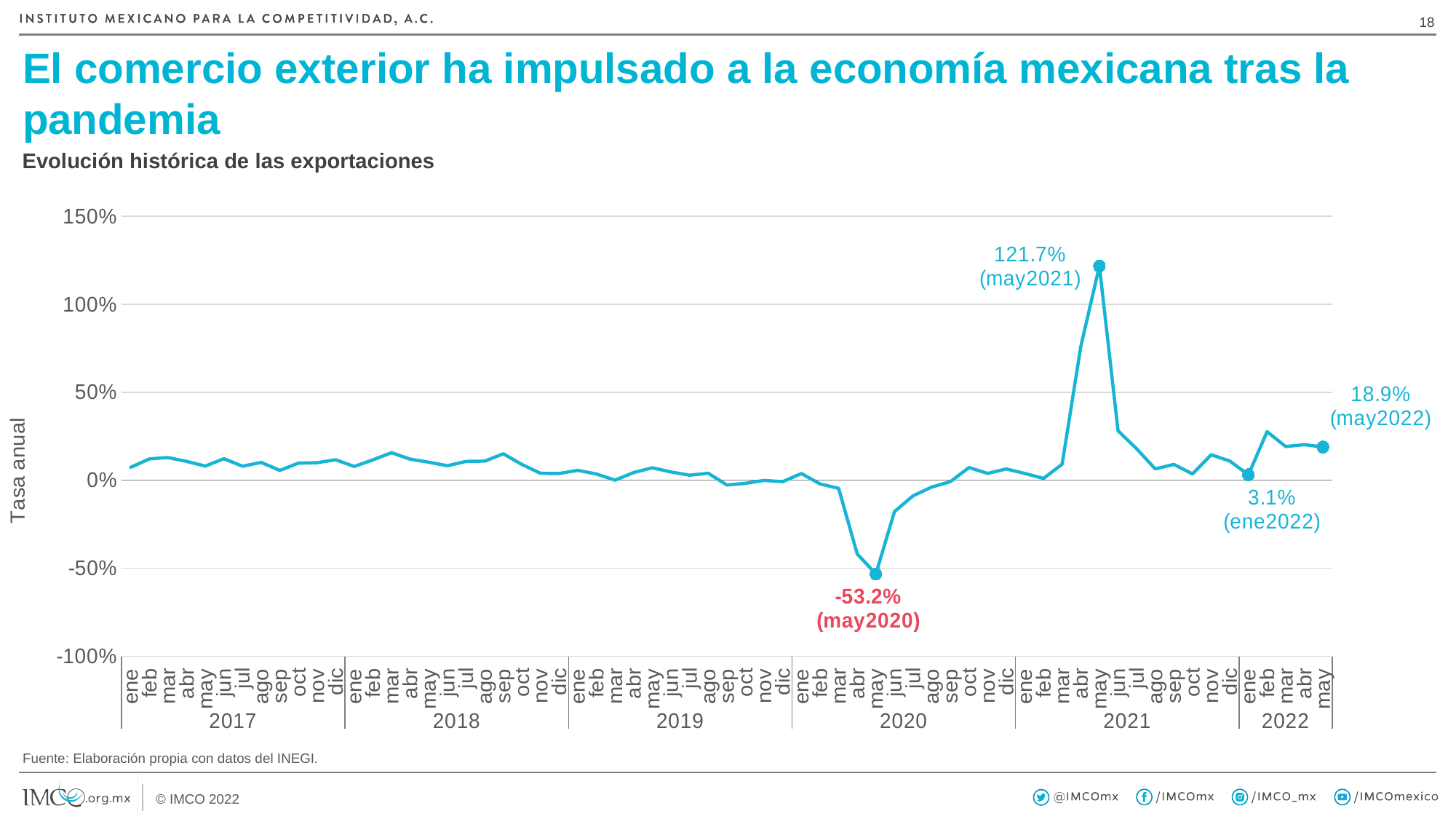

18
# El comercio exterior ha impulsado a la economía mexicana tras la pandemia
Evolución histórica de las exportaciones

### Chart

| Category | Variación de las exportaciones |
|---|---|
| ene | 0.07386516920143 |
| feb | 0.12175506716634 |
| mar | 0.12932087758959 |
| abr | 0.10752116351104 |
| may | 0.08074789360936001 |
| jun | 0.12253759291891 |
| jul | 0.07992141323052 |
| ago | 0.10191883518673 |
| sep | 0.055848100867600003 |
| oct | 0.09764622310801001 |
| nov | 0.09998876890166 |
| dic | 0.11687354049368 |
| ene | 0.07851389594203 |
| feb | 0.11635050182519001 |
| mar | 0.15689883049562 |
| abr | 0.12000619573249001 |
| may | 0.10283999958420999 |
| jun | 0.08273426696571001 |
| jul | 0.10741014512719 |
| ago | 0.10900326875171 |
| sep | 0.15061276524531 |
| oct | 0.08983069811609001 |
| nov | 0.0392479723635 |
| dic | 0.038587440902069996 |
| ene | 0.05634986289705 |
| feb | 0.03566981303182 |
| mar | 0.0008500662885800001 |
| abr | 0.04407614135296 |
| may | 0.07079021867884 |
| jun | 0.04724256784124 |
| jul | 0.02886187810341 |
| ago | 0.04014000095218 |
| sep | -0.026874166297620003 |
| oct | -0.01736110747679 |
| nov | -0.00065353631309 |
| dic | -0.00777727360326 |
| ene | 0.03827362012473 |
| feb | -0.02068106827744 |
| mar | -0.04576917287946 |
| abr | -0.41886116039703 |
| may | -0.53225202060679 |
| jun | -0.1775073619757 |
| jul | -0.08817554644438 |
| ago | -0.03858612940383 |
| sep | -0.00795495606663 |
| oct | 0.0723830374893 |
| nov | 0.03881768466121 |
| dic | 0.0641869707375 |
| ene | 0.038731038738339996 |
| feb | 0.01056842701637 |
| mar | 0.09170466927847 |
| abr | 0.7600208958042199 |
| may | 1.21682958633772 |
| jun | 0.2815051143569 |
| jul | 0.17893476693078 |
| ago | 0.06446186337014 |
| sep | 0.09038148252188 |
| oct | 0.03599050681898 |
| nov | 0.14521312769729 |
| dic | 0.10973871832080001 |
| ene | 0.030782125405620003 |
| feb | 0.2761987135611 |
| mar | 0.19186166663992002 |
| abr | 0.20241106296844 |
| may | 0.189 |
Fuente: Elaboración propia con datos del INEGI.